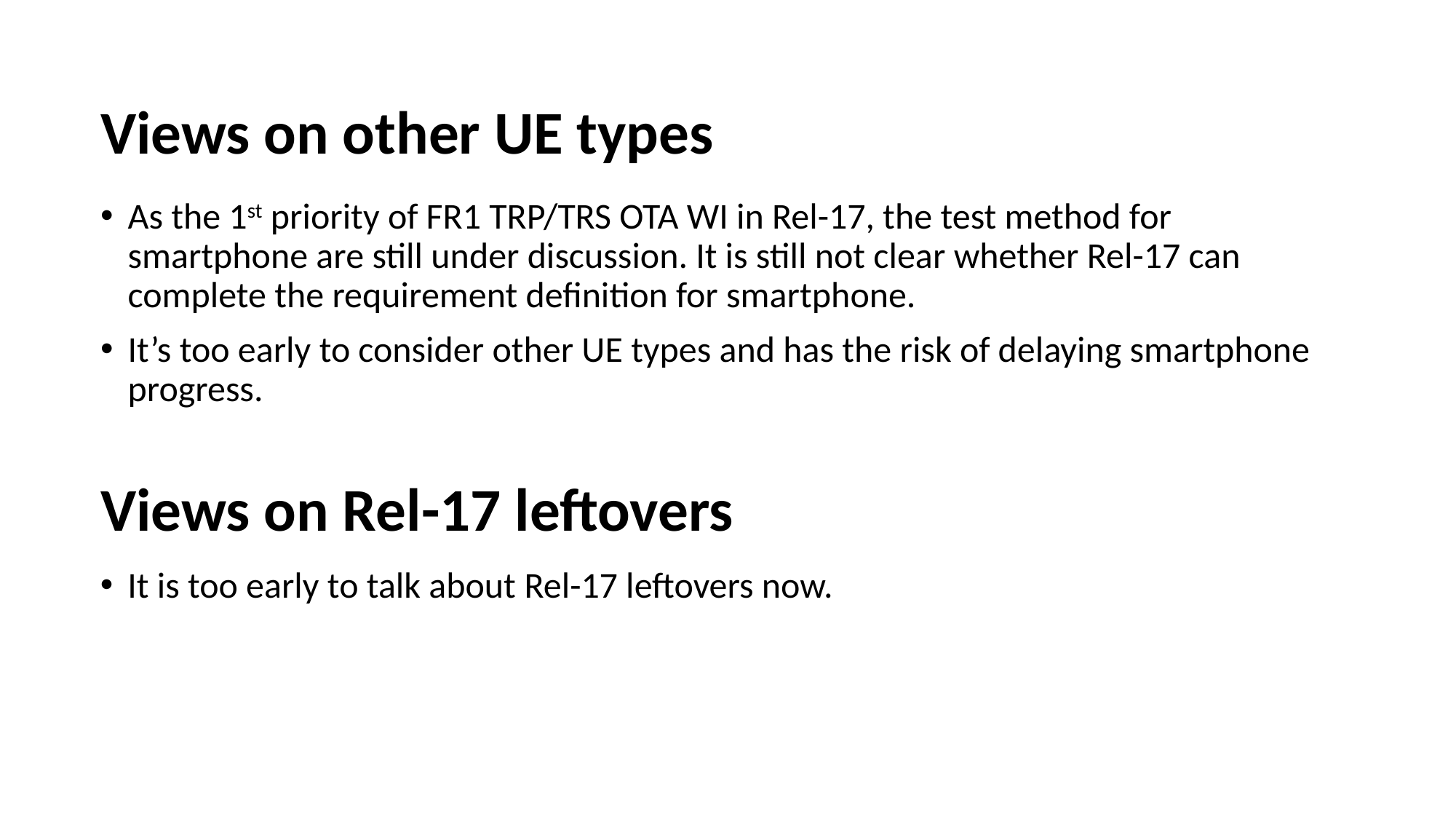

# Views on other UE types
As the 1st priority of FR1 TRP/TRS OTA WI in Rel-17, the test method for smartphone are still under discussion. It is still not clear whether Rel-17 can complete the requirement definition for smartphone.
It’s too early to consider other UE types and has the risk of delaying smartphone progress.
Views on Rel-17 leftovers
It is too early to talk about Rel-17 leftovers now.